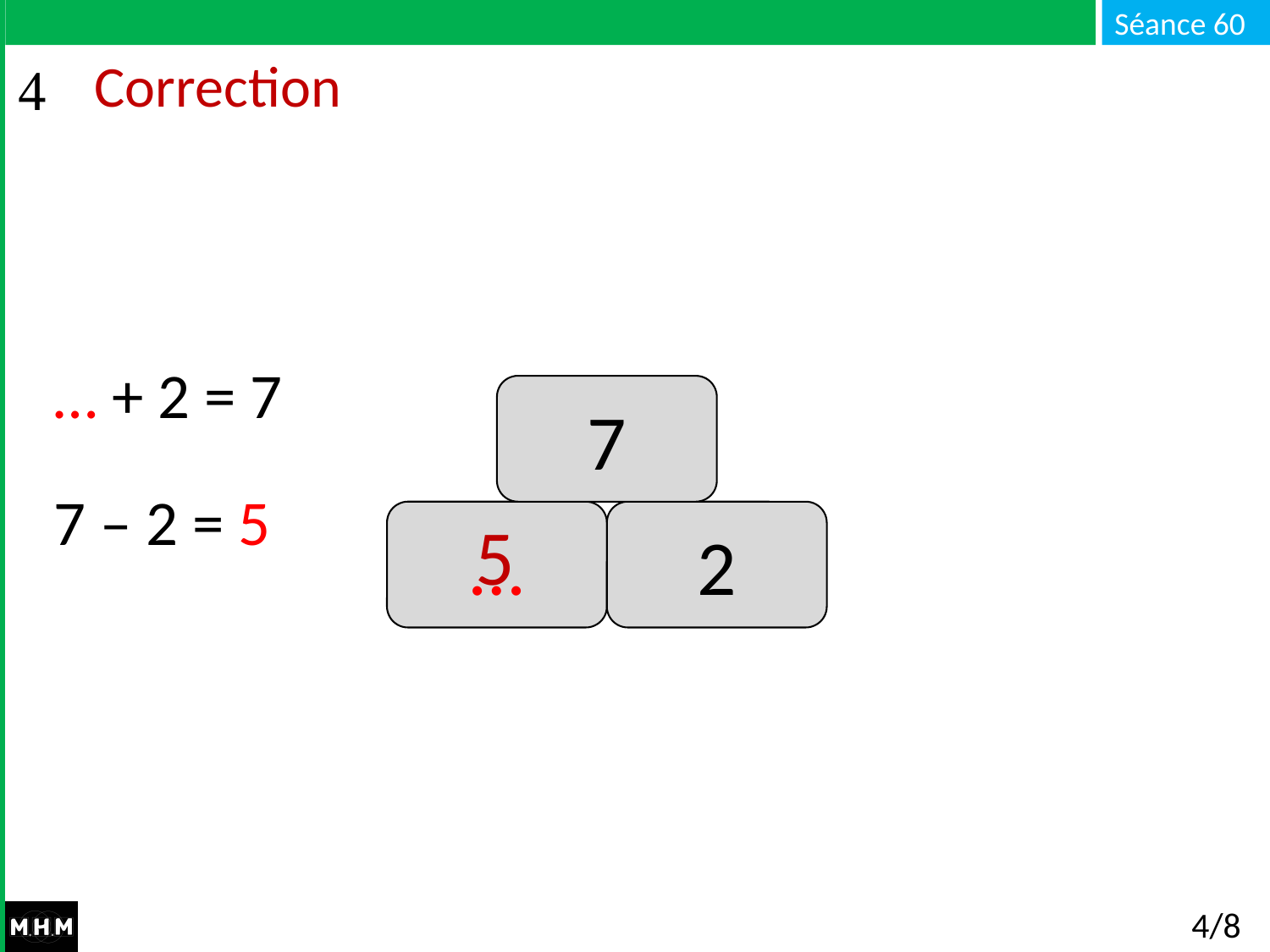

# Correction
… + 2 = 7
7
7 – 2 = 5
5
2
…
4/8